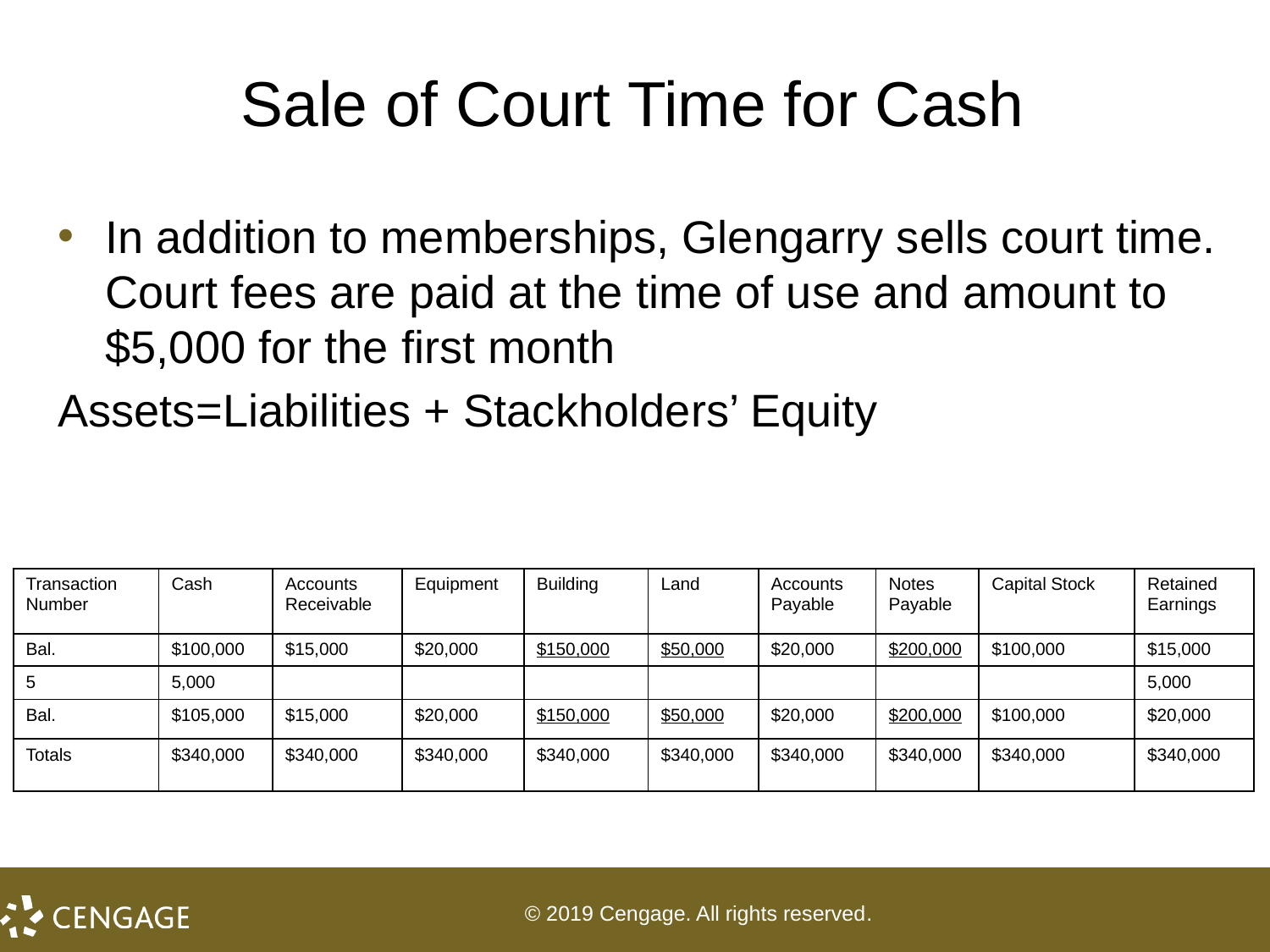

# Sale of Court Time for Cash
In addition to memberships, Glengarry sells court time. Court fees are paid at the time of use and amount to $5,000 for the first month
Assets=Liabilities + Stackholders’ Equity
| Transaction Number | Cash | Accounts Receivable | Equipment | Building | Land | Accounts Payable | Notes Payable | Capital Stock | Retained Earnings |
| --- | --- | --- | --- | --- | --- | --- | --- | --- | --- |
| Bal. | $100,000 | $15,000 | $20,000 | $150,000 | $50,000 | $20,000 | $200,000 | $100,000 | $15,000 |
| 5 | 5,000 |  |  |  |  |  |  |  | 5,000 |
| Bal. | $105,000 | $15,000 | $20,000 | $150,000 | $50,000 | $20,000 | $200,000 | $100,000 | $20,000 |
| Totals | $340,000 | $340,000 | $340,000 | $340,000 | $340,000 | $340,000 | $340,000 | $340,000 | $340,000 |